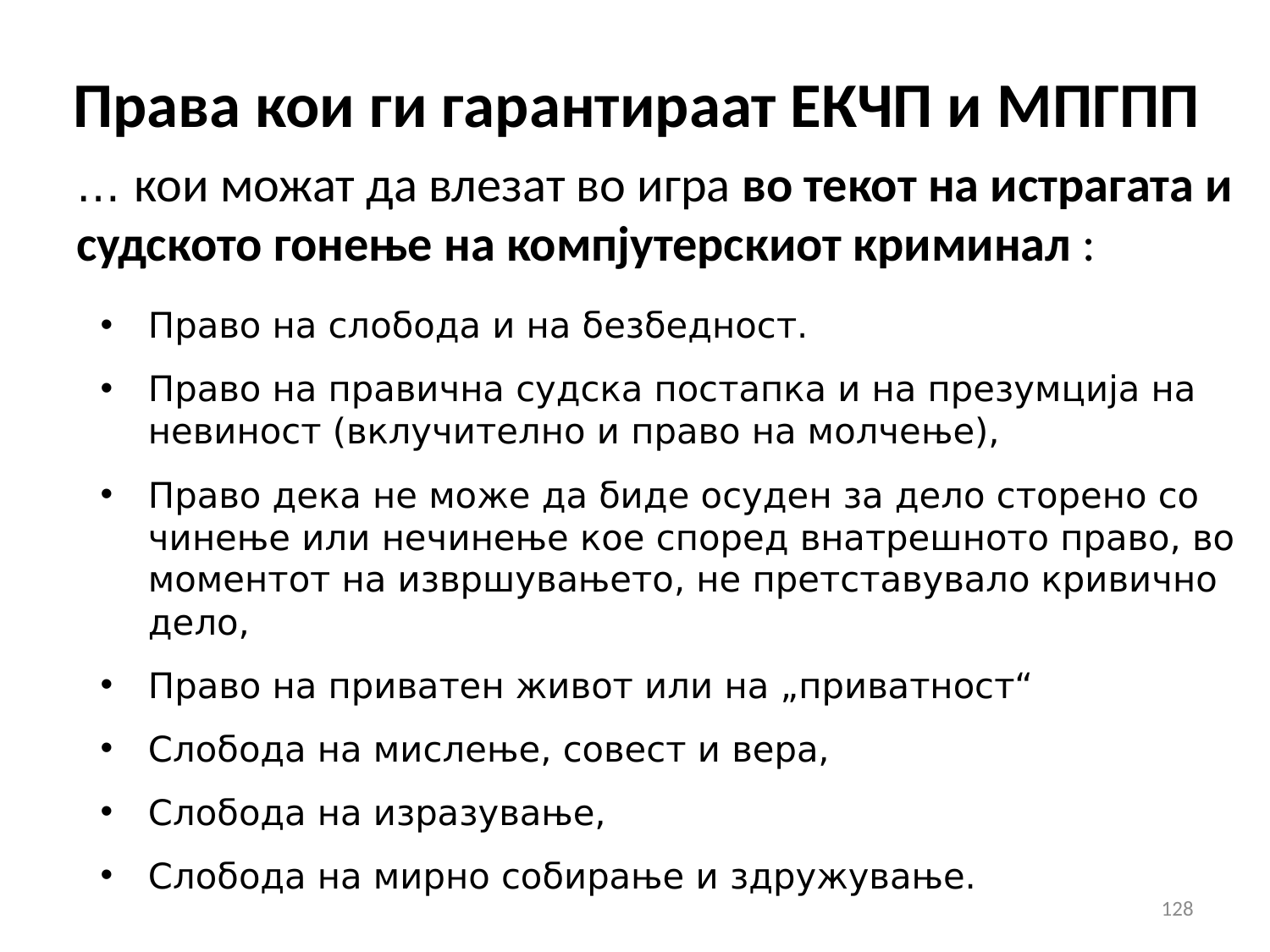

# Права кои ги гарантираат ЕКЧП и МПГПП
… кои можат да влезат во игра во текот на истрагата и судското гонење на компјутерскиот криминал :
Право на слобода и на безбедност.
Право на правична судска постапка и на презумција на невиност (вклучително и право на молчење),
Право дека не може да биде осуден за дело сторено со чинење или нечинење кое според внатрешното право, во моментот на извршувањето, не претставувало кривично дело,
Право на приватен живот или на „приватност“
Слобода на мислење, совест и вера,
Слобода на изразување,
Слобода на мирно собирање и здружување.
128